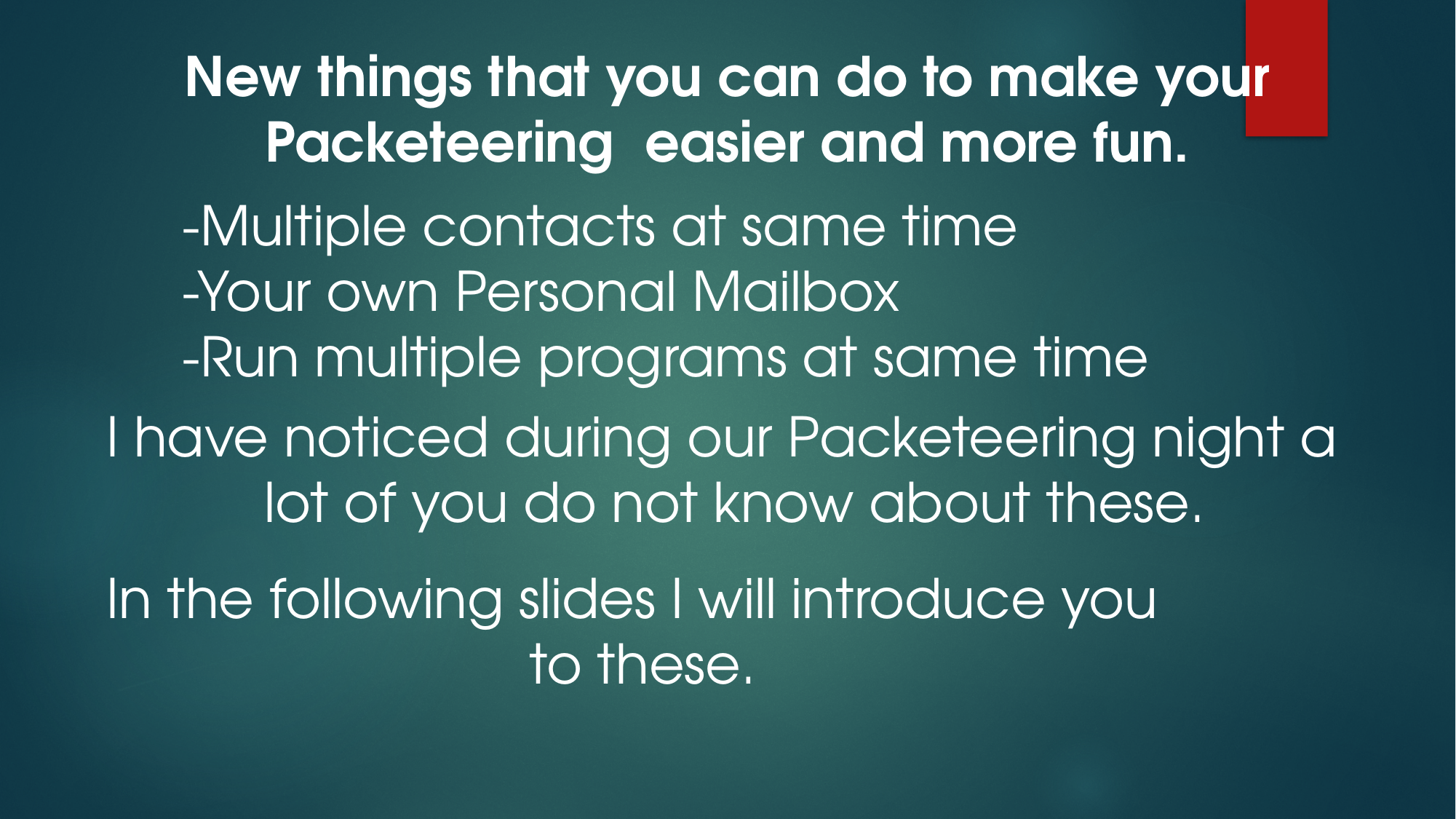

New things that you can do to make your Packeteering  easier and more fun.

          -Multiple contacts at same time
          -Your own Personal Mailbox
          -Run multiple programs at same time

     I have noticed during our Packeteering night a                   	 lot of you do not know about these.

     In the following slides I will introduce you
                                 to these.